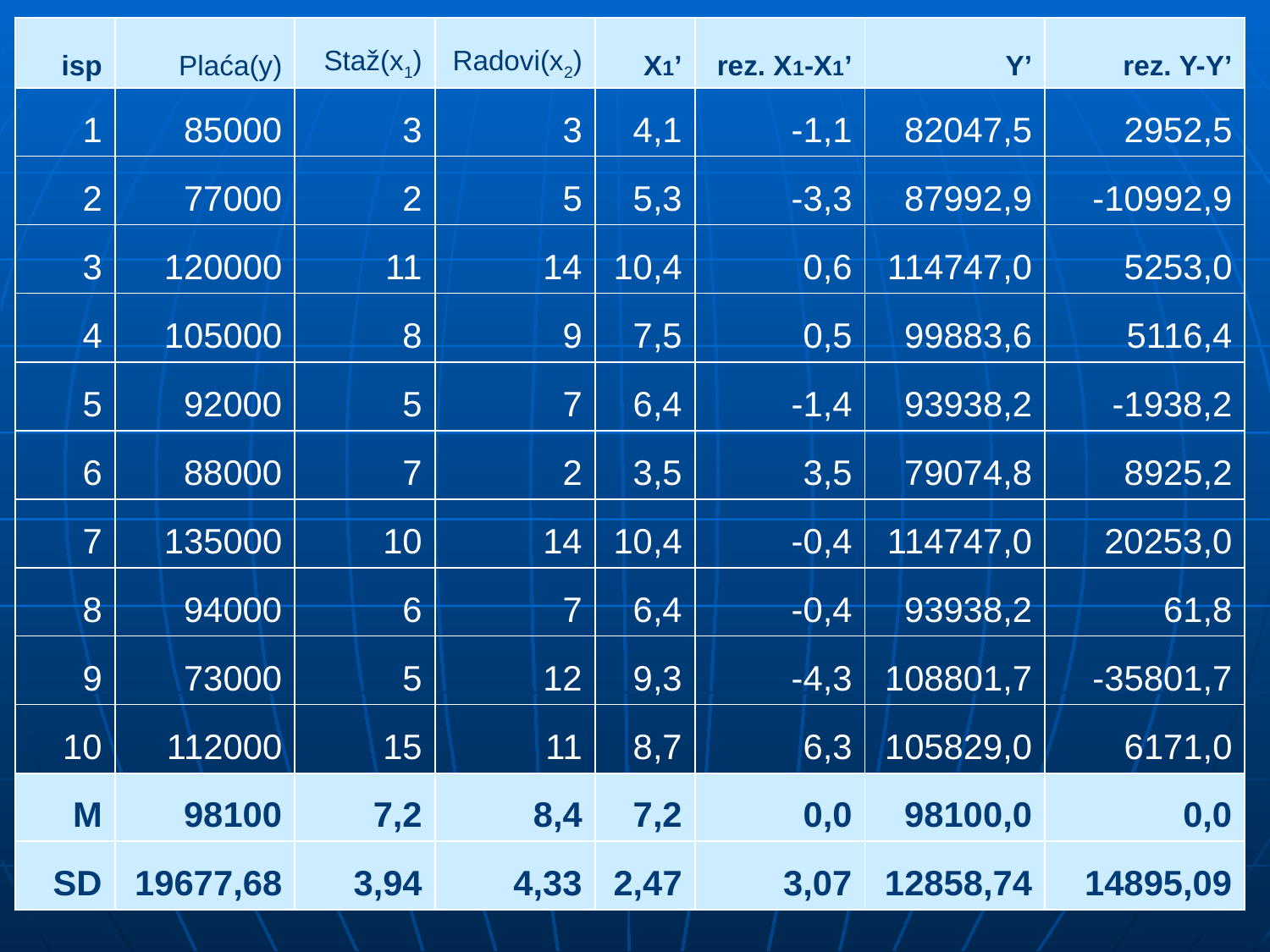

| isp | Plaća(y) | Staž(x1) | Radovi(x2) | X1’ | rez. X1-X1’ | Y’ | rez. Y-Y’ |
| --- | --- | --- | --- | --- | --- | --- | --- |
| 1 | 85000 | 3 | 3 | 4,1 | -1,1 | 82047,5 | 2952,5 |
| 2 | 77000 | 2 | 5 | 5,3 | -3,3 | 87992,9 | -10992,9 |
| 3 | 120000 | 11 | 14 | 10,4 | 0,6 | 114747,0 | 5253,0 |
| 4 | 105000 | 8 | 9 | 7,5 | 0,5 | 99883,6 | 5116,4 |
| 5 | 92000 | 5 | 7 | 6,4 | -1,4 | 93938,2 | -1938,2 |
| 6 | 88000 | 7 | 2 | 3,5 | 3,5 | 79074,8 | 8925,2 |
| 7 | 135000 | 10 | 14 | 10,4 | -0,4 | 114747,0 | 20253,0 |
| 8 | 94000 | 6 | 7 | 6,4 | -0,4 | 93938,2 | 61,8 |
| 9 | 73000 | 5 | 12 | 9,3 | -4,3 | 108801,7 | -35801,7 |
| 10 | 112000 | 15 | 11 | 8,7 | 6,3 | 105829,0 | 6171,0 |
| M | 98100 | 7,2 | 8,4 | 7,2 | 0,0 | 98100,0 | 0,0 |
| SD | 19677,68 | 3,94 | 4,33 | 2,47 | 3,07 | 12858,74 | 14895,09 |